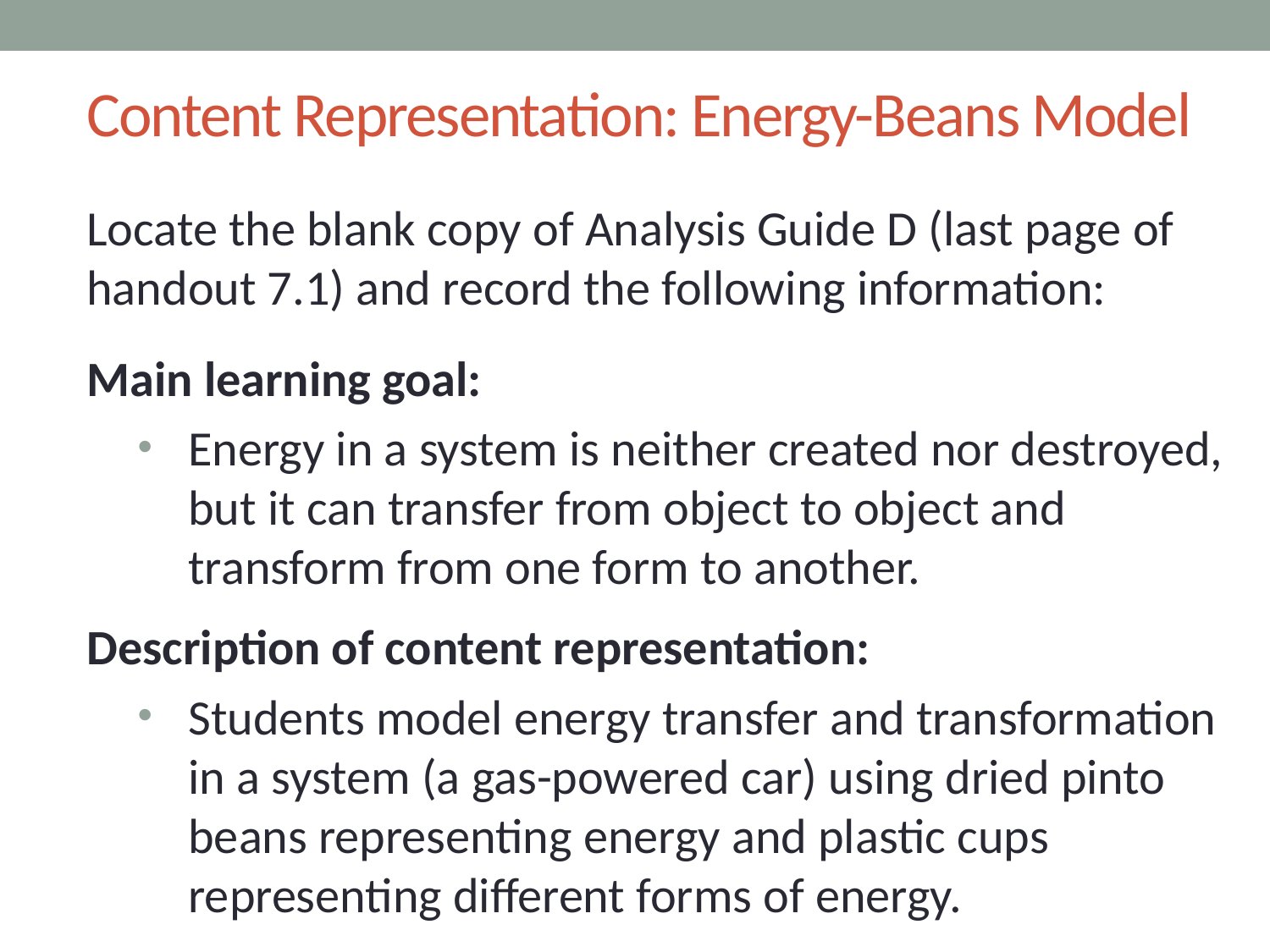

# Content Representation: Energy-Beans Model
Locate the blank copy of Analysis Guide D (last page of handout 7.1) and record the following information:
Main learning goal:
Energy in a system is neither created nor destroyed, but it can transfer from object to object and transform from one form to another.
Description of content representation:
Students model energy transfer and transformation in a system (a gas-powered car) using dried pinto beans representing energy and plastic cups representing different forms of energy.